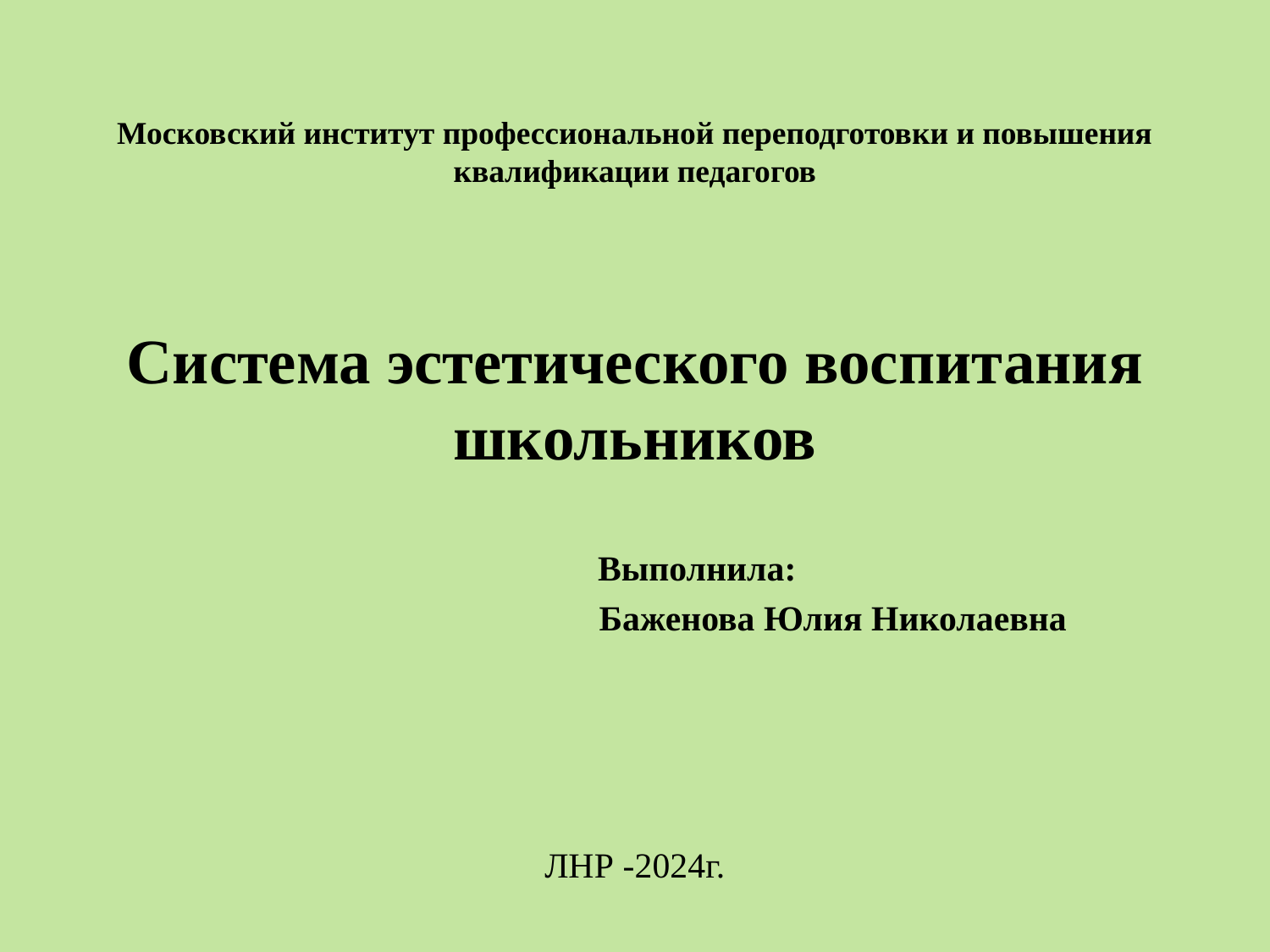

# Московский институт профессиональной переподготовки и повышения квалификации педагогов Система эстетического воспитания школьников
              Выполнила:
                             Баженова Юлия Николаевна

ЛНР -2024г.